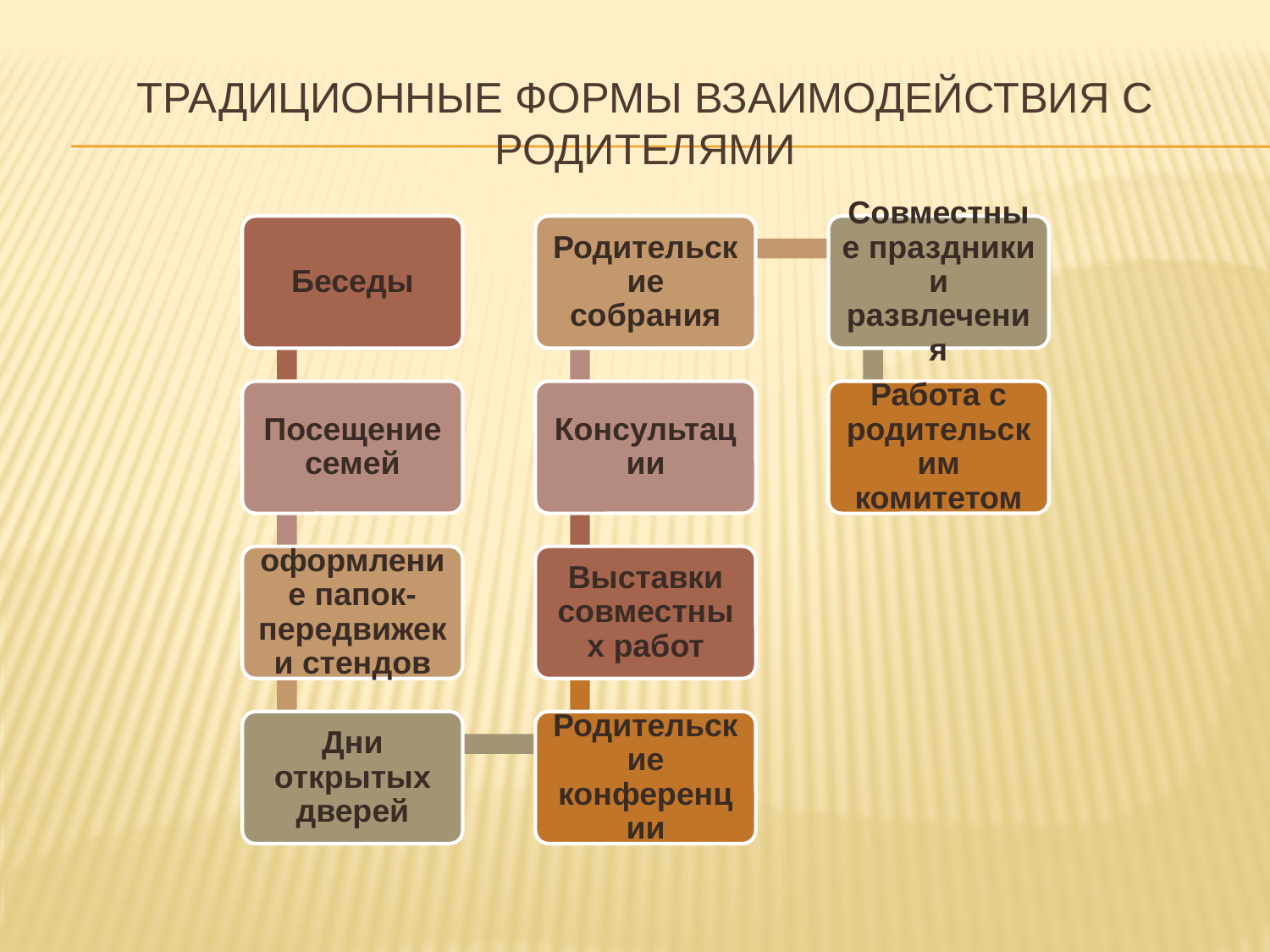

# Традиционные формы взаимодействия с родителями
Беседы
Посещение семей
оформление папок-передвижек и стендов
Дни открытых дверей
Родительские конференции
Выставки совместных работ
Консультации
Родительские собрания
Совместные праздники и развлечения
Работа с родительским комитетом